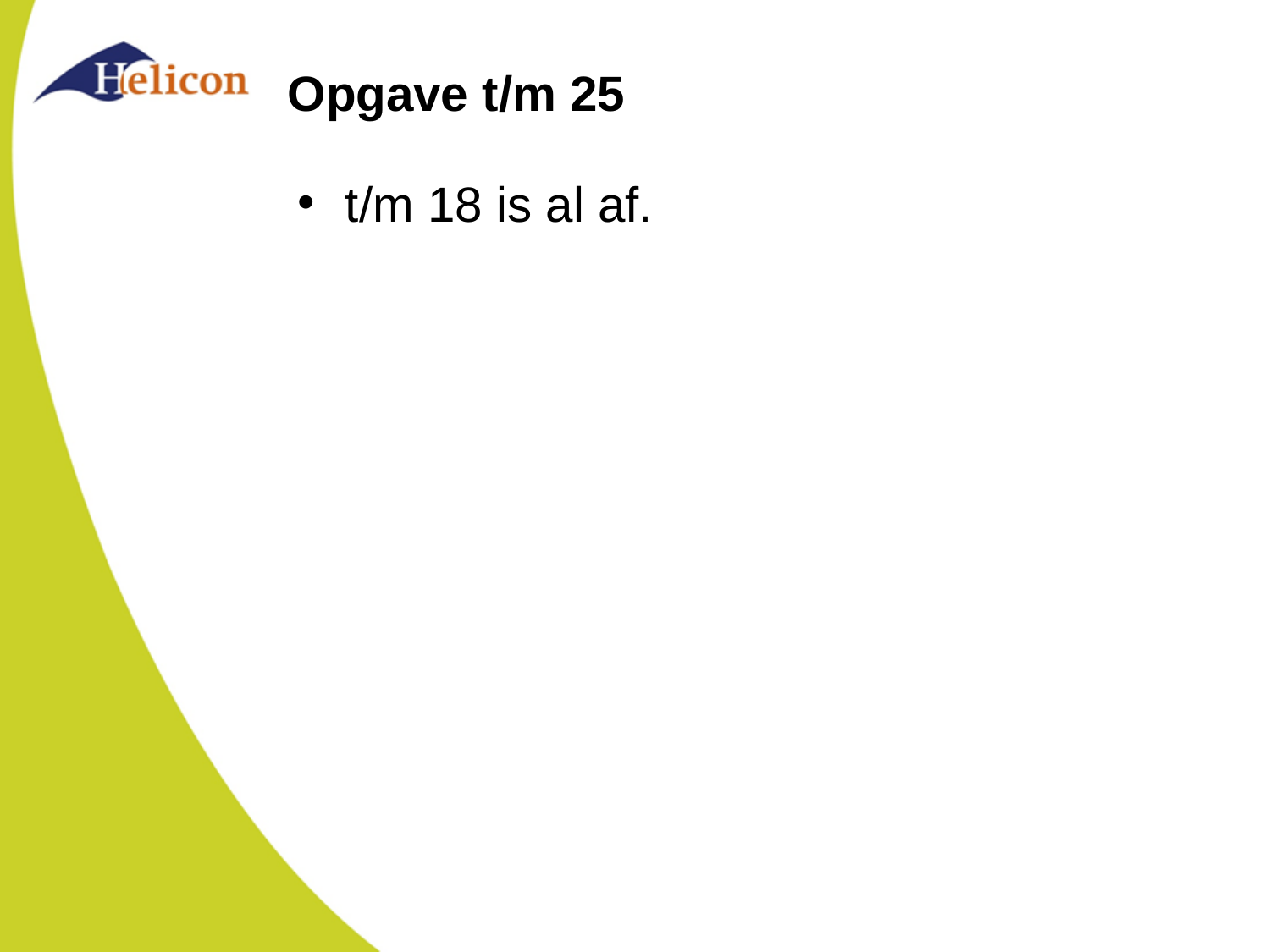

# Opgave t/m 25
t/m 18 is al af.